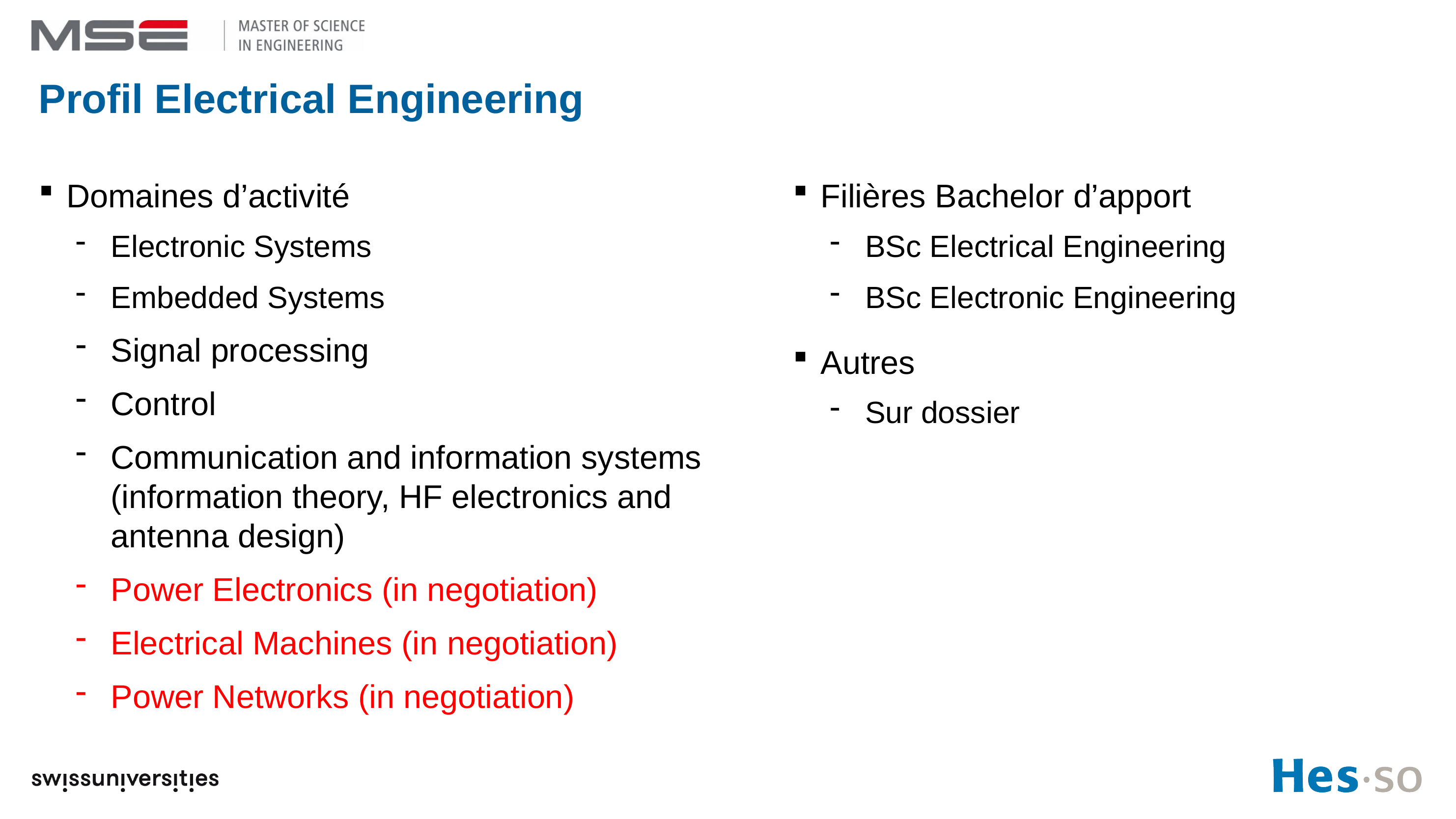

# Profil Electrical Engineering
Domaines d’activité
Electronic Systems
Embedded Systems
Signal processing
Control
Communication and information systems (information theory, HF electronics and antenna design)
Power Electronics (in negotiation)
Electrical Machines (in negotiation)
Power Networks (in negotiation)
Filières Bachelor d’apport
BSc Electrical Engineering
BSc Electronic Engineering
Autres
Sur dossier